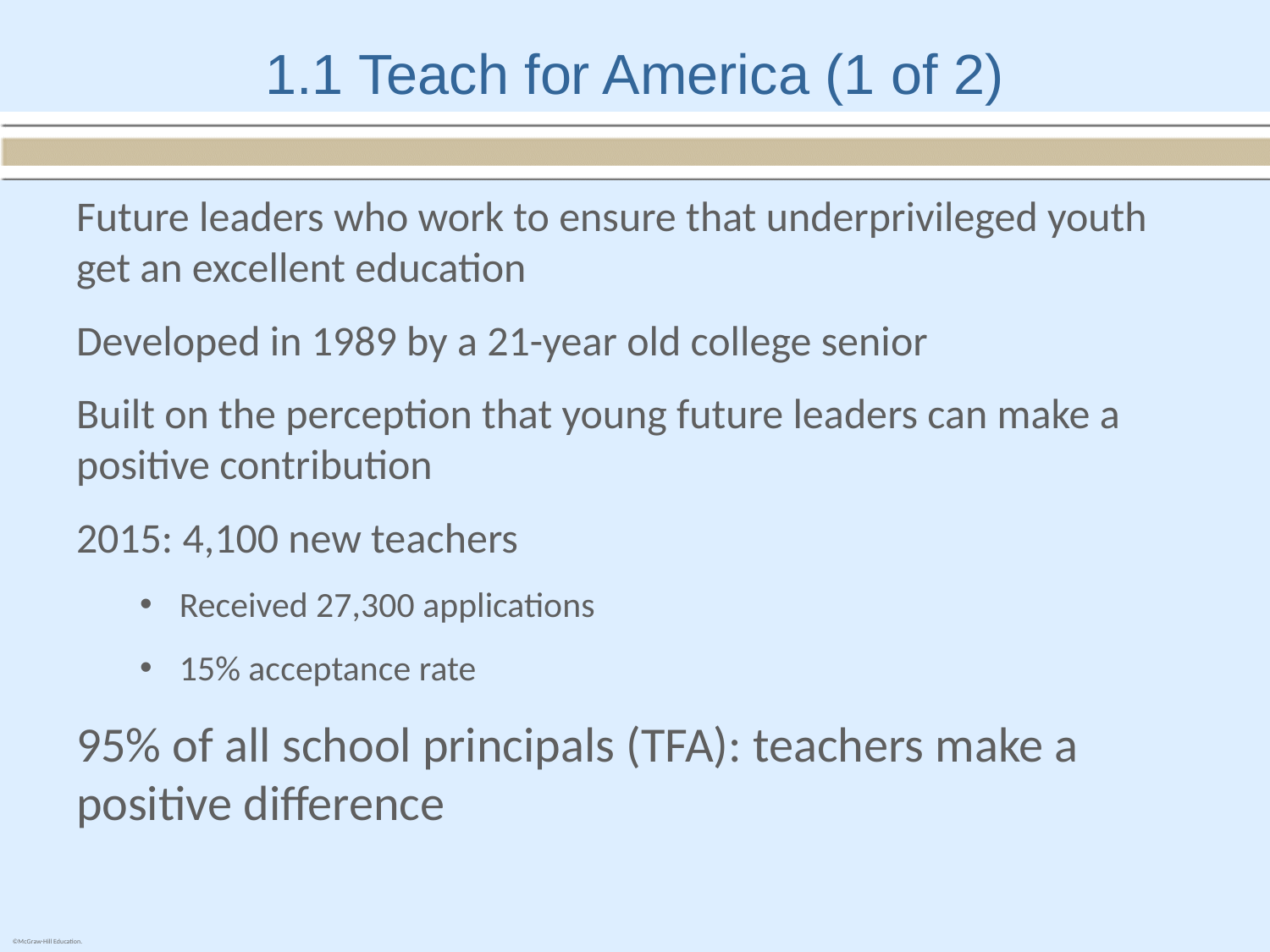

# 1.1 Teach for America (1 of 2)
Future leaders who work to ensure that underprivileged youth get an excellent education
Developed in 1989 by a 21-year old college senior
Built on the perception that young future leaders can make a positive contribution
2015: 4,100 new teachers
Received 27,300 applications
15% acceptance rate
95% of all school principals (TFA): teachers make a positive difference